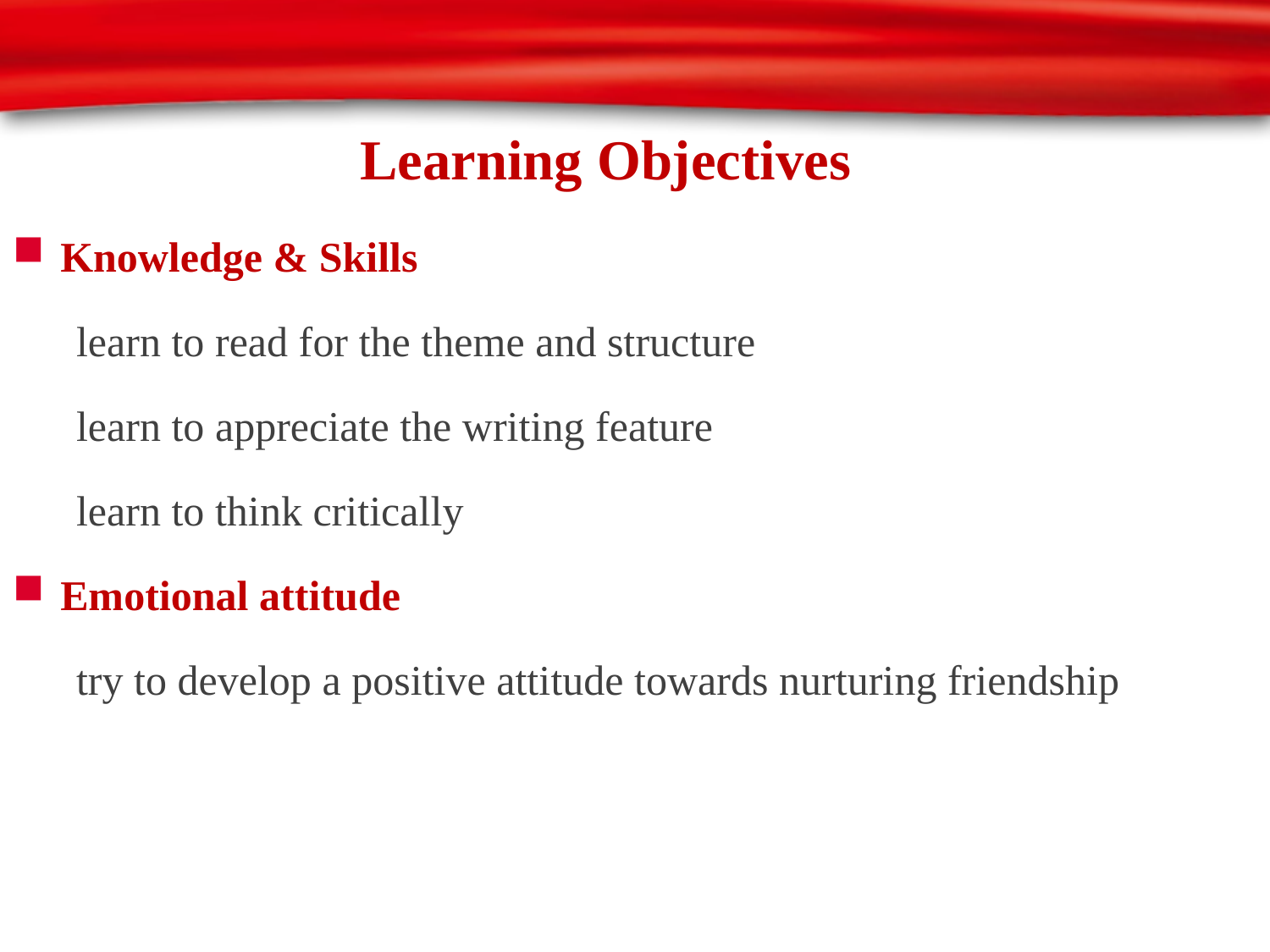

# Learning Objectives
Knowledge & Skills
      learn to read for the theme and structure
      learn to appreciate the writing feature
      learn to think critically
Emotional attitude
      try to develop a positive attitude towards nurturing friendship